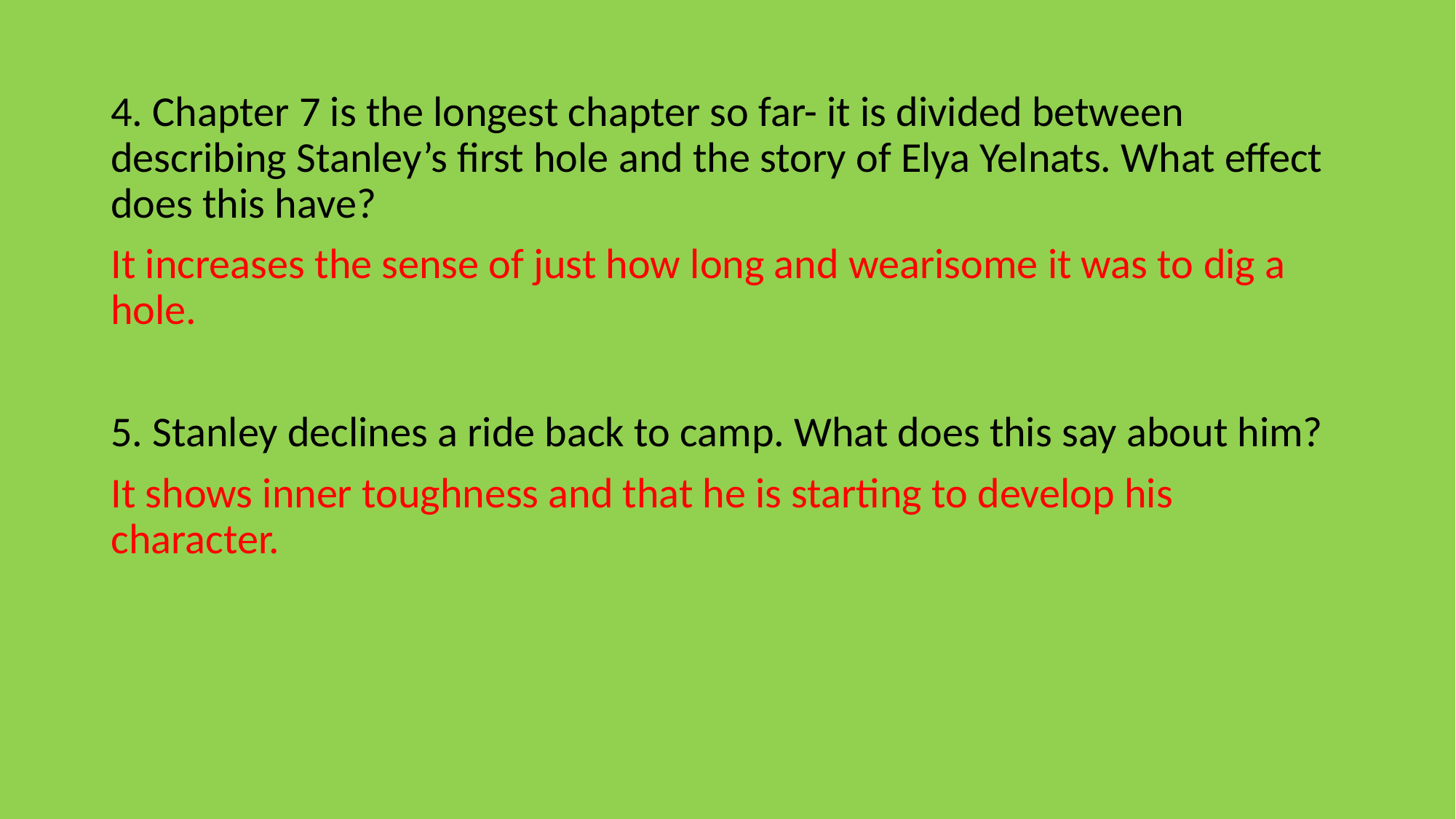

4. Chapter 7 is the longest chapter so far- it is divided between describing Stanley’s first hole and the story of Elya Yelnats. What effect does this have?
It increases the sense of just how long and wearisome it was to dig a hole.

5. Stanley declines a ride back to camp. What does this say about him?
It shows inner toughness and that he is starting to develop his character.